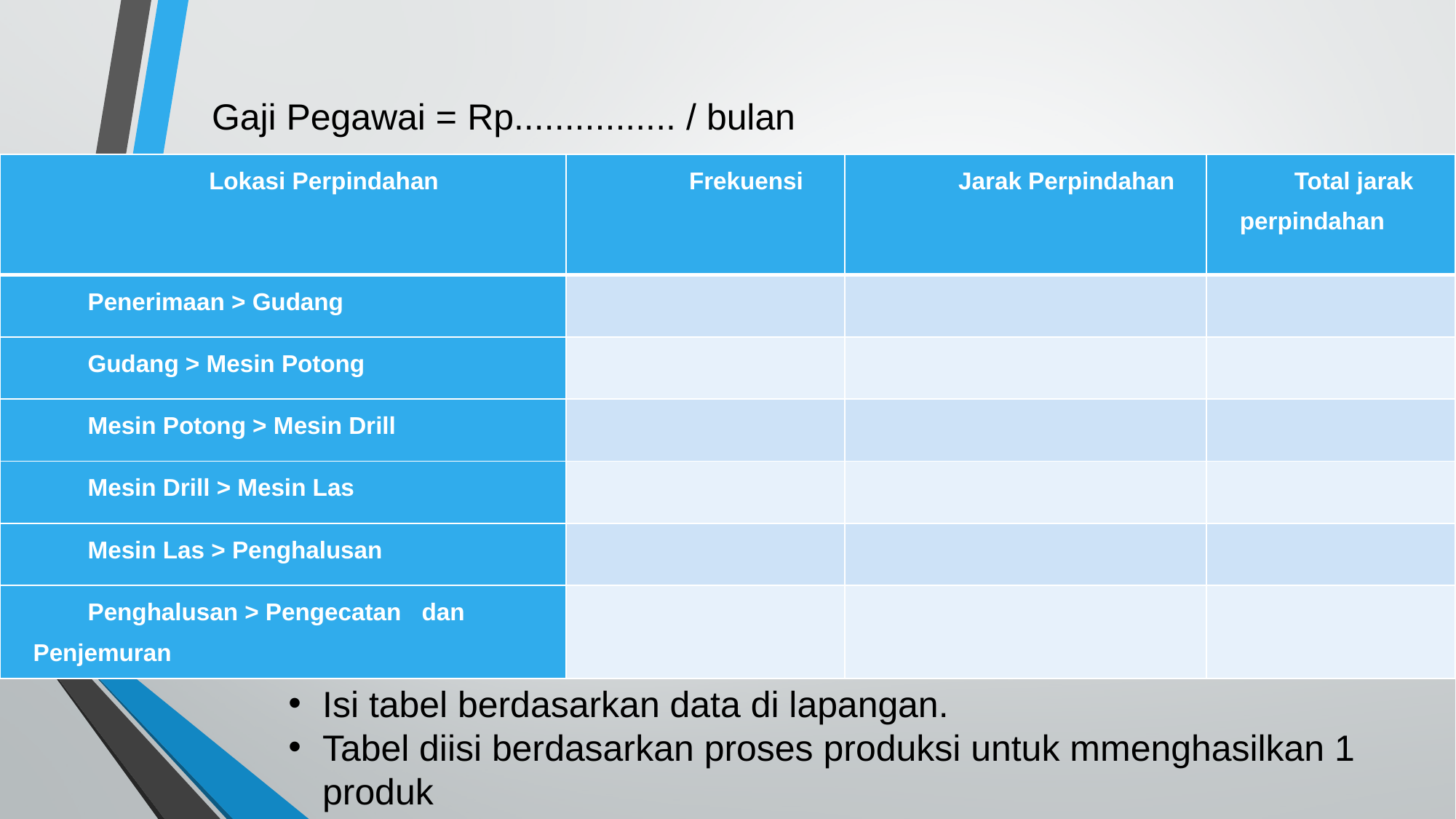

Gaji Pegawai = Rp................ / bulan
| Lokasi Perpindahan | Frekuensi | Jarak Perpindahan | Total jarak perpindahan |
| --- | --- | --- | --- |
| Penerimaan > Gudang |  |  |  |
| Gudang > Mesin Potong |  |  |  |
| Mesin Potong > Mesin Drill |  |  |  |
| Mesin Drill > Mesin Las |  |  |  |
| Mesin Las > Penghalusan |  |  |  |
| Penghalusan > Pengecatan dan Penjemuran |  |  |  |
Isi tabel berdasarkan data di lapangan.
Tabel diisi berdasarkan proses produksi untuk mmenghasilkan 1 produk